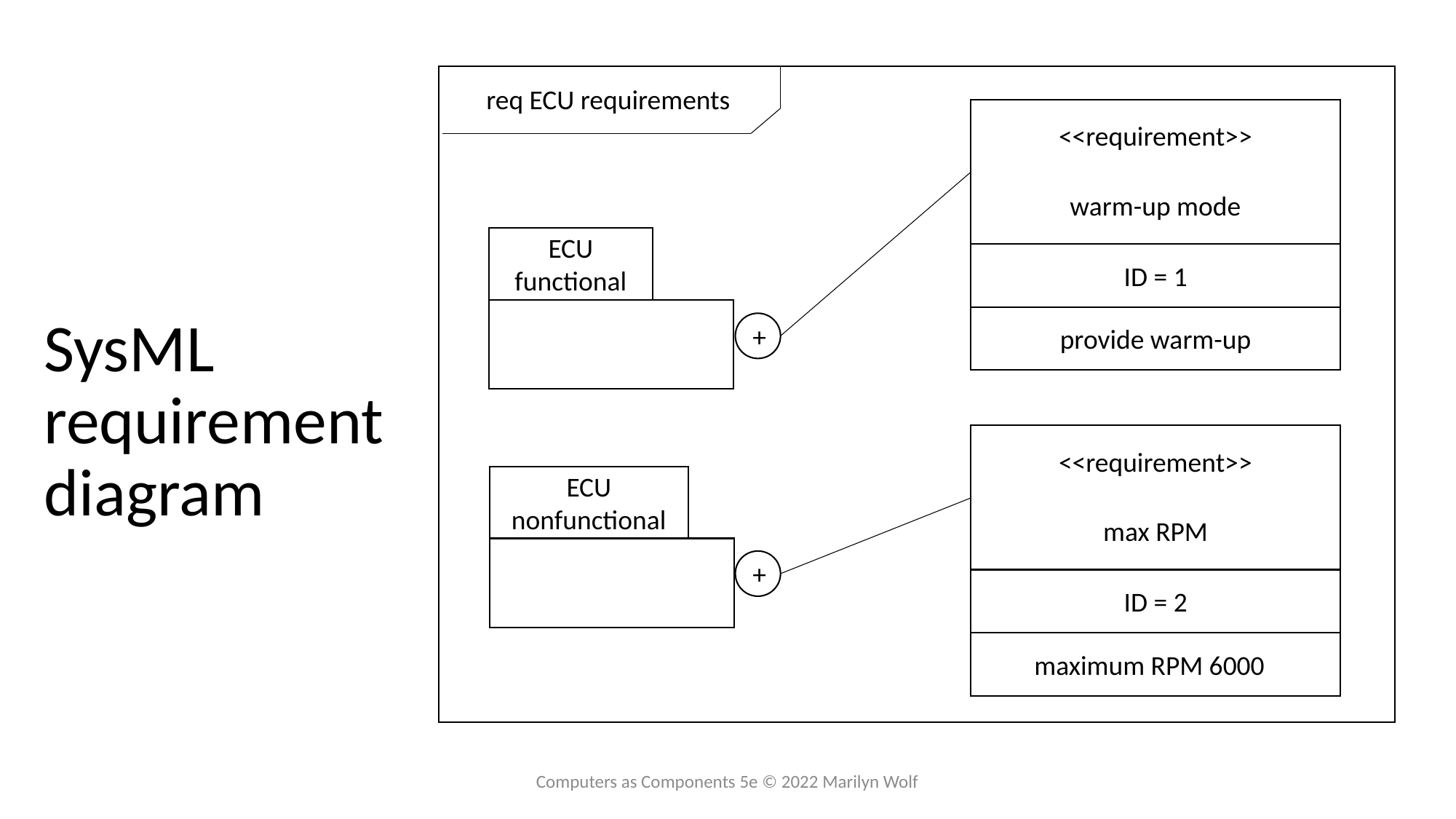

req ECU requirements

<<requirement>>
warm-up mode
ECU functional
ID = 1
# SysML requirement diagram

provide warm-up
+

<<requirement>>
ECU nonfunctional
max RPM

+
ID = 2
maximum RPM 6000
Computers as Components 5e © 2022 Marilyn Wolf